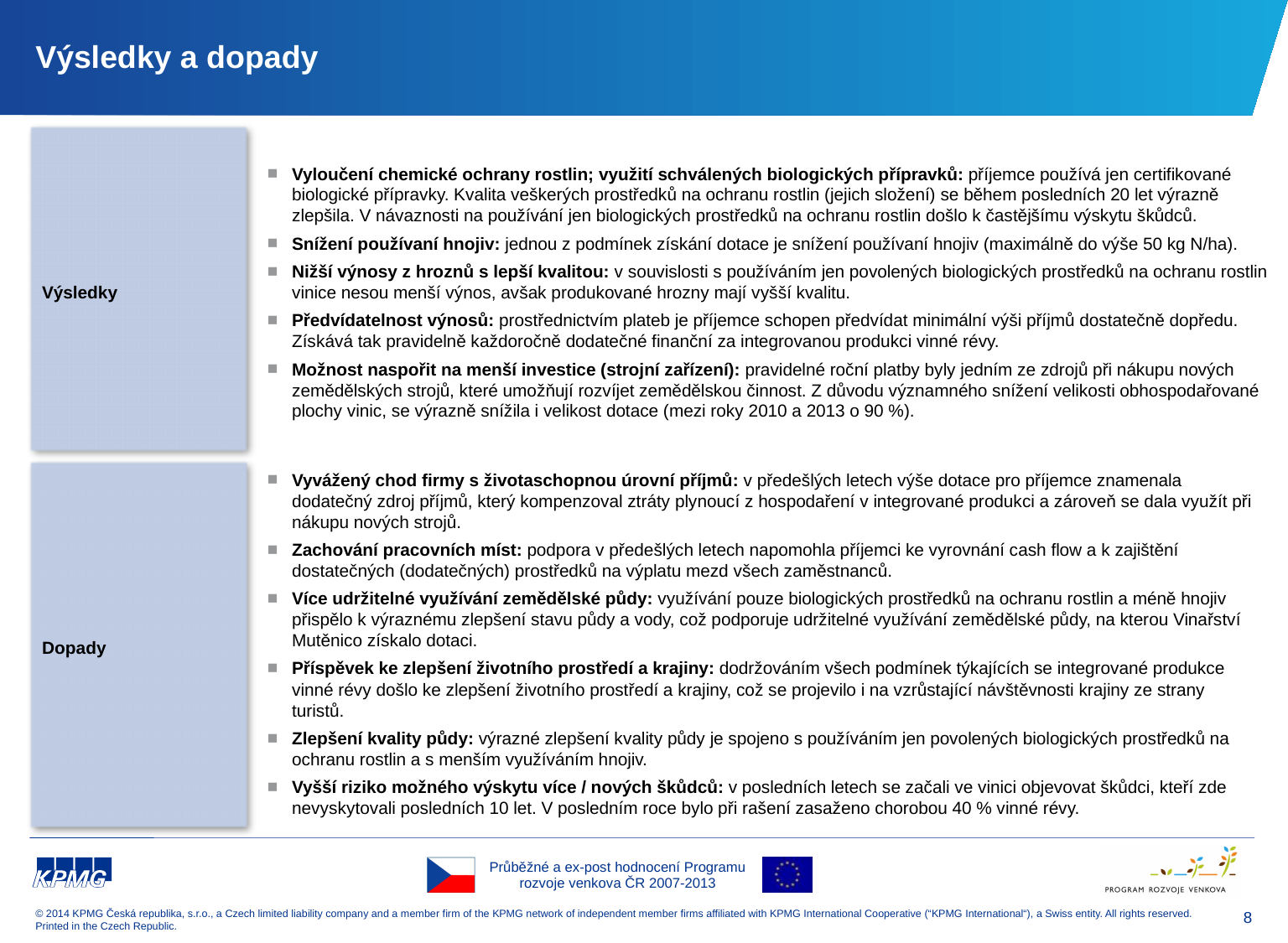

# Výsledky a dopady
Vyloučení chemické ochrany rostlin; využití schválených biologických přípravků: příjemce používá jen certifikované biologické přípravky. Kvalita veškerých prostředků na ochranu rostlin (jejich složení) se během posledních 20 let výrazně zlepšila. V návaznosti na používání jen biologických prostředků na ochranu rostlin došlo k častějšímu výskytu škůdců.
Snížení používaní hnojiv: jednou z podmínek získání dotace je snížení používaní hnojiv (maximálně do výše 50 kg N/ha).
Nižší výnosy z hroznů s lepší kvalitou: v souvislosti s používáním jen povolených biologických prostředků na ochranu rostlin vinice nesou menší výnos, avšak produkované hrozny mají vyšší kvalitu.
Předvídatelnost výnosů: prostřednictvím plateb je příjemce schopen předvídat minimální výši příjmů dostatečně dopředu. Získává tak pravidelně každoročně dodatečné finanční za integrovanou produkci vinné révy.
Možnost naspořit na menší investice (strojní zařízení): pravidelné roční platby byly jedním ze zdrojů při nákupu nových zemědělských strojů, které umožňují rozvíjet zemědělskou činnost. Z důvodu významného snížení velikosti obhospodařované plochy vinic, se výrazně snížila i velikost dotace (mezi roky 2010 a 2013 o 90 %).
Výsledky
Dopady
Vyvážený chod firmy s životaschopnou úrovní příjmů: v předešlých letech výše dotace pro příjemce znamenala dodatečný zdroj příjmů, který kompenzoval ztráty plynoucí z hospodaření v integrované produkci a zároveň se dala využít při nákupu nových strojů.
Zachování pracovních míst: podpora v předešlých letech napomohla příjemci ke vyrovnání cash flow a k zajištění dostatečných (dodatečných) prostředků na výplatu mezd všech zaměstnanců.
Více udržitelné využívání zemědělské půdy: využívání pouze biologických prostředků na ochranu rostlin a méně hnojiv přispělo k výraznému zlepšení stavu půdy a vody, což podporuje udržitelné využívání zemědělské půdy, na kterou Vinařství Mutěnico získalo dotaci.
Příspěvek ke zlepšení životního prostředí a krajiny: dodržováním všech podmínek týkajících se integrované produkce vinné révy došlo ke zlepšení životního prostředí a krajiny, což se projevilo i na vzrůstající návštěvnosti krajiny ze strany turistů.
Zlepšení kvality půdy: výrazné zlepšení kvality půdy je spojeno s používáním jen povolených biologických prostředků na ochranu rostlin a s menším využíváním hnojiv.
Vyšší riziko možného výskytu více / nových škůdců: v posledních letech se začali ve vinici objevovat škůdci, kteří zde nevyskytovali posledních 10 let. V posledním roce bylo při rašení zasaženo chorobou 40 % vinné révy.